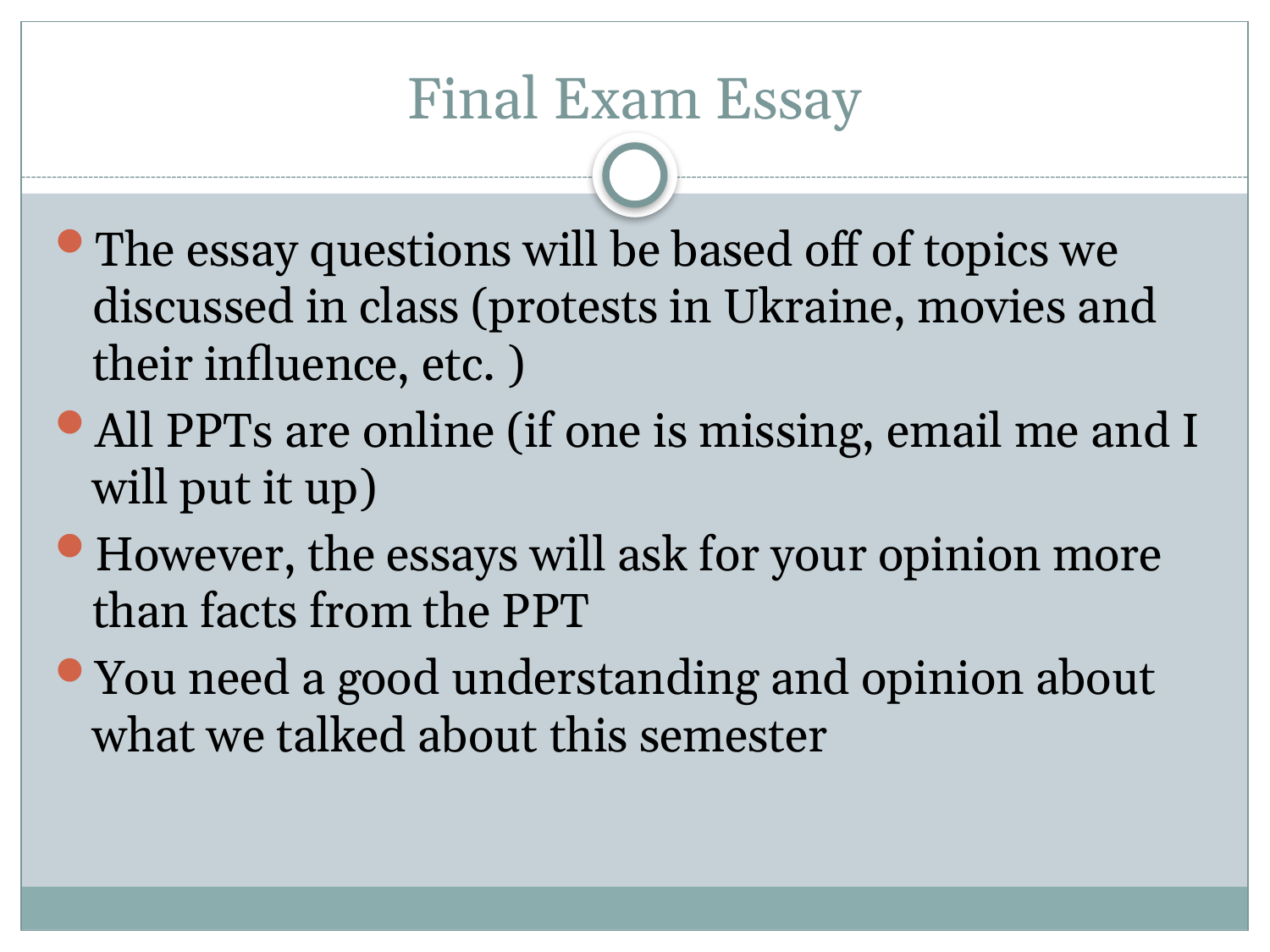

# Final Exam Essay
The essay questions will be based off of topics we discussed in class (protests in Ukraine, movies and their influence, etc. )
All PPTs are online (if one is missing, email me and I will put it up)
However, the essays will ask for your opinion more than facts from the PPT
You need a good understanding and opinion about what we talked about this semester